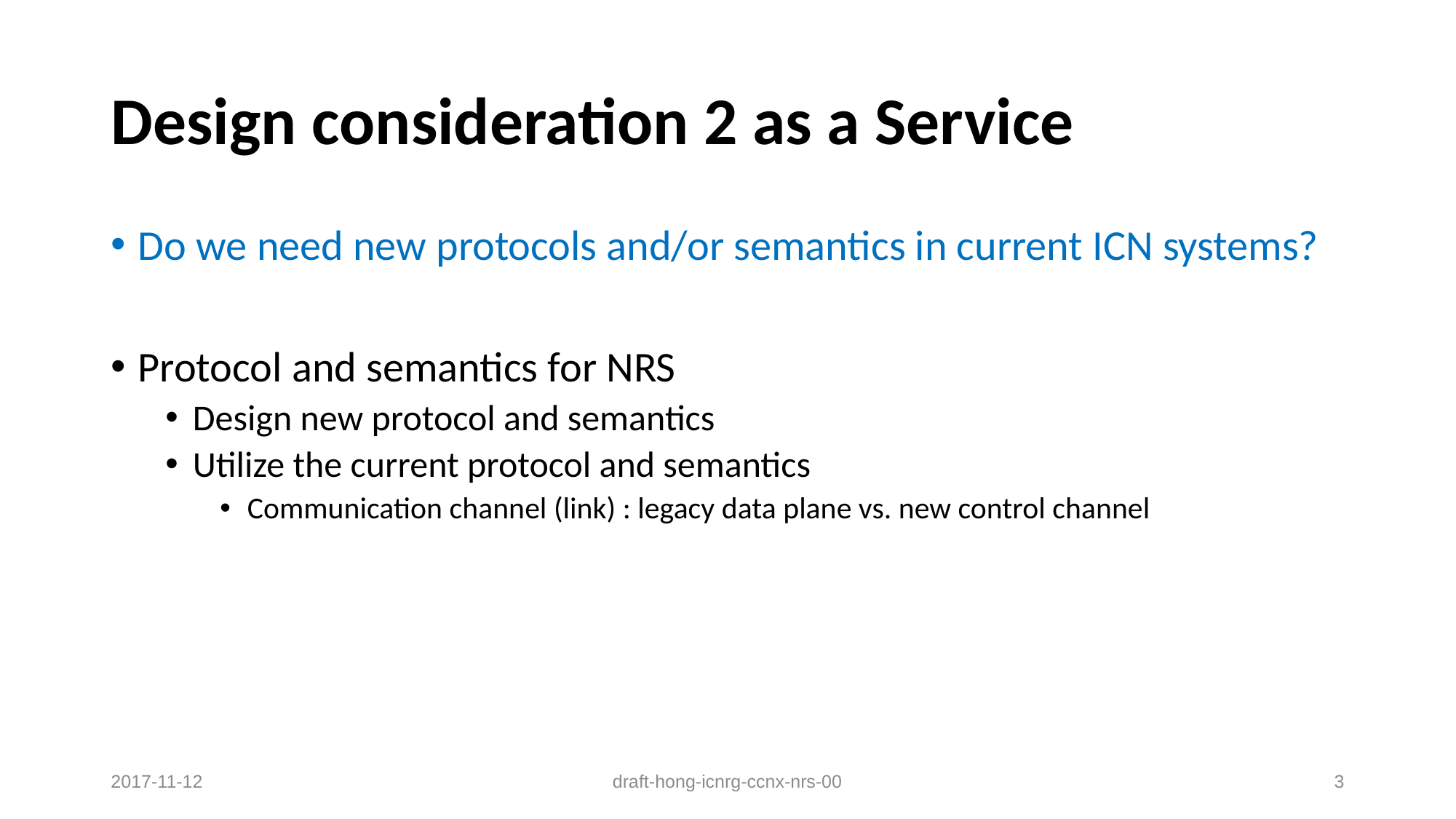

# Design consideration 2 as a Service
Do we need new protocols and/or semantics in current ICN systems?

Protocol and semantics for NRS
Design new protocol and semantics
Utilize the current protocol and semantics
Communication channel (link) : legacy data plane vs. new control channel

2017-11-12
draft-hong-icnrg-ccnx-nrs-00
3